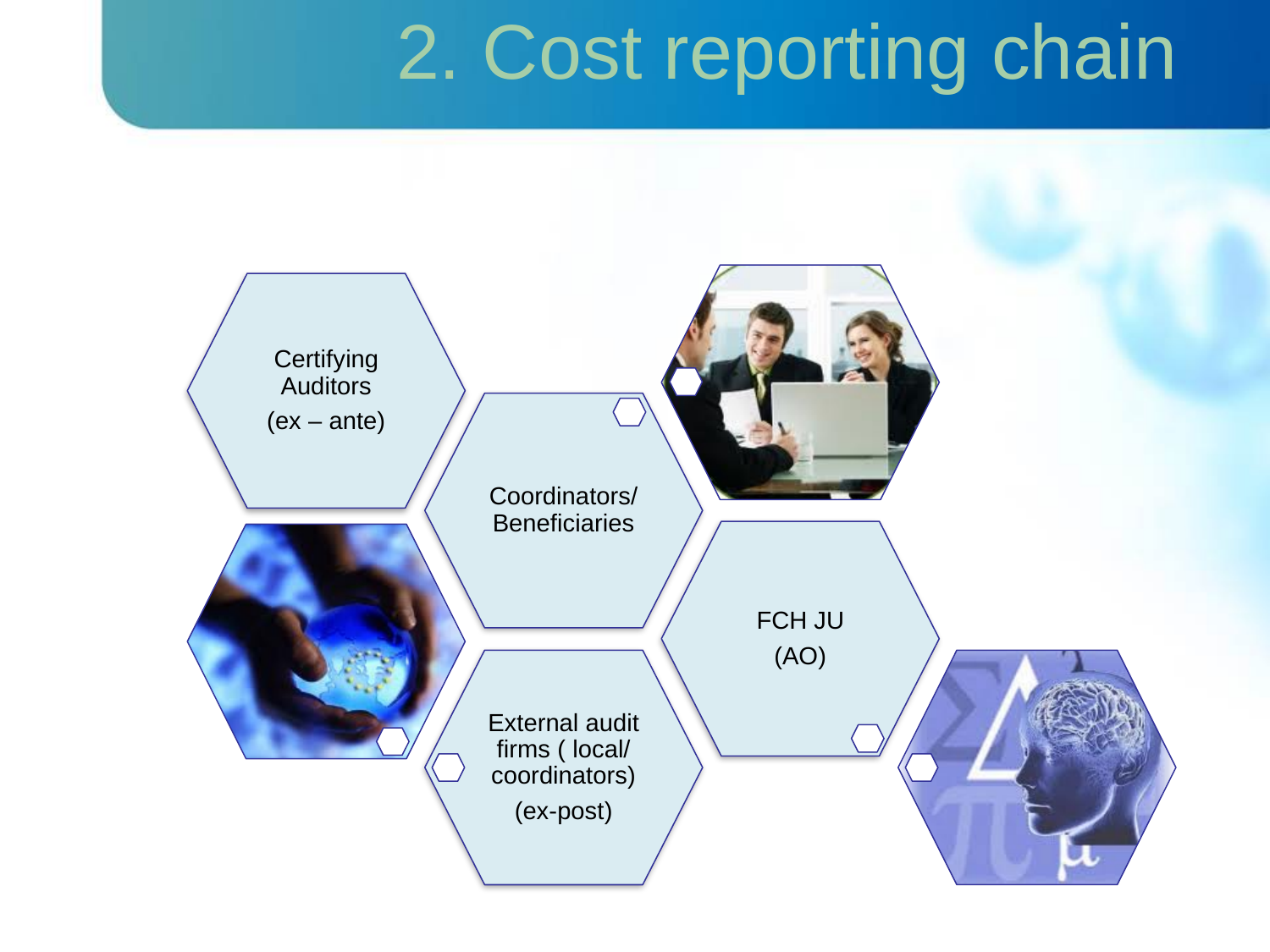

2. Cost reporting chain

Coordinators/ Beneficiaries

FCH JU
(AO)

External audit firms ( local/ coordinators)
(ex-post)

Certifying Auditors
(ex – ante)
5